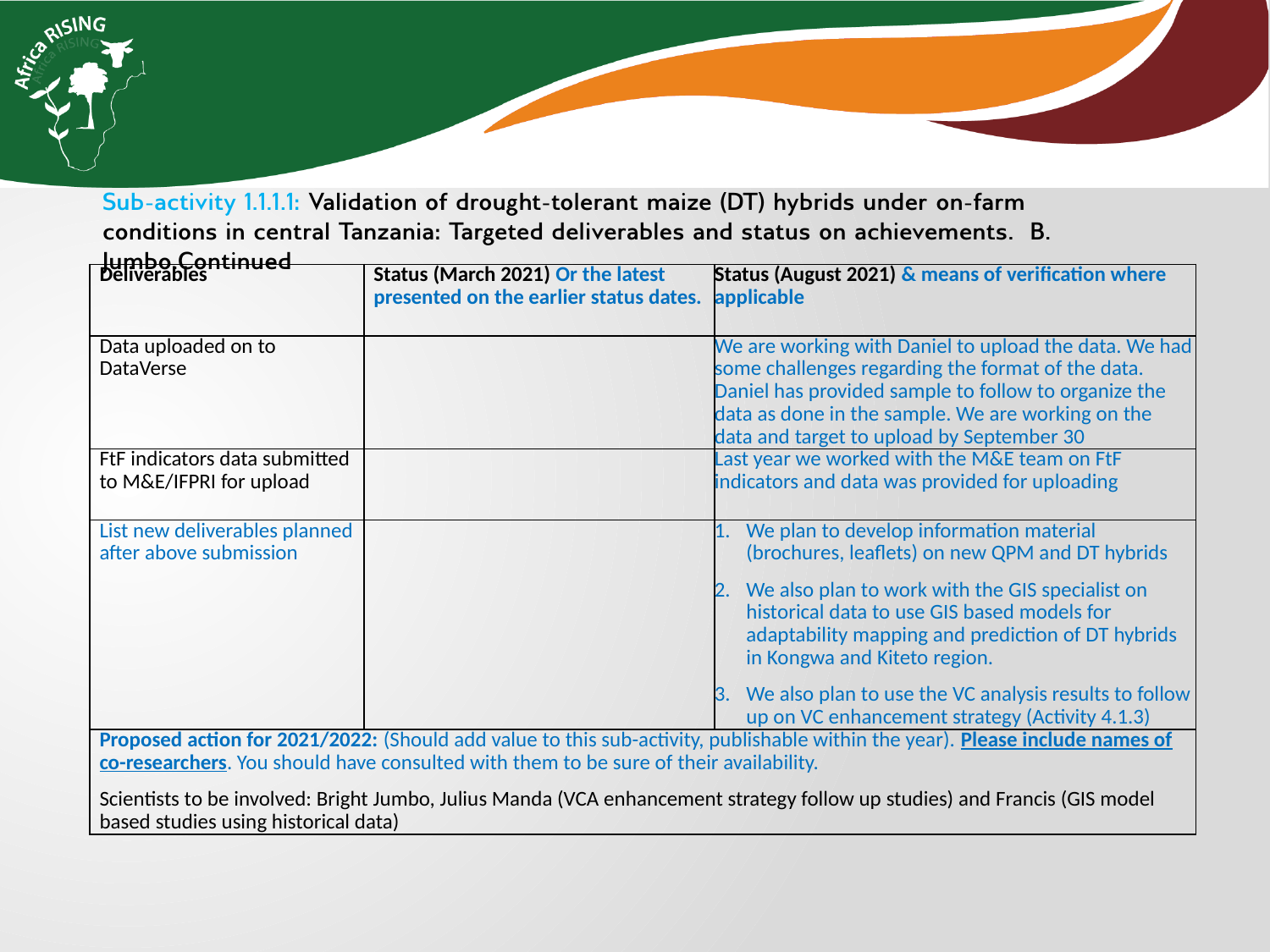

Sub-activity 1.1.1.1: Validation of drought-tolerant maize (DT) hybrids under on-farm conditions in central Tanzania: Targeted deliverables and status on achievements.  B. Jumbo.Continued

| Deliverables | Status (March 2021) Or the latest presented on the earlier status dates. | Status (August 2021) & means of verification where applicable |
| --- | --- | --- |
| Data uploaded on to DataVerse |  | We are working with Daniel to upload the data. We had some challenges regarding the format of the data. Daniel has provided sample to follow to organize the data as done in the sample. We are working on the data and target to upload by September 30 |
| FtF indicators data submitted to M&E/IFPRI for upload |  | Last year we worked with the M&E team on FtF indicators and data was provided for uploading |
| List new deliverables planned after above submission |  | We plan to develop information material (brochures, leaflets) on new QPM and DT hybrids We also plan to work with the GIS specialist on historical data to use GIS based models for adaptability mapping and prediction of DT hybrids in Kongwa and Kiteto region. We also plan to use the VC analysis results to follow up on VC enhancement strategy (Activity 4.1.3) |
| Proposed action for 2021/2022: (Should add value to this sub-activity, publishable within the year). Please include names of co-researchers. You should have consulted with them to be sure of their availability. Scientists to be involved: Bright Jumbo, Julius Manda (VCA enhancement strategy follow up studies) and Francis (GIS model based studies using historical data) |  |  |